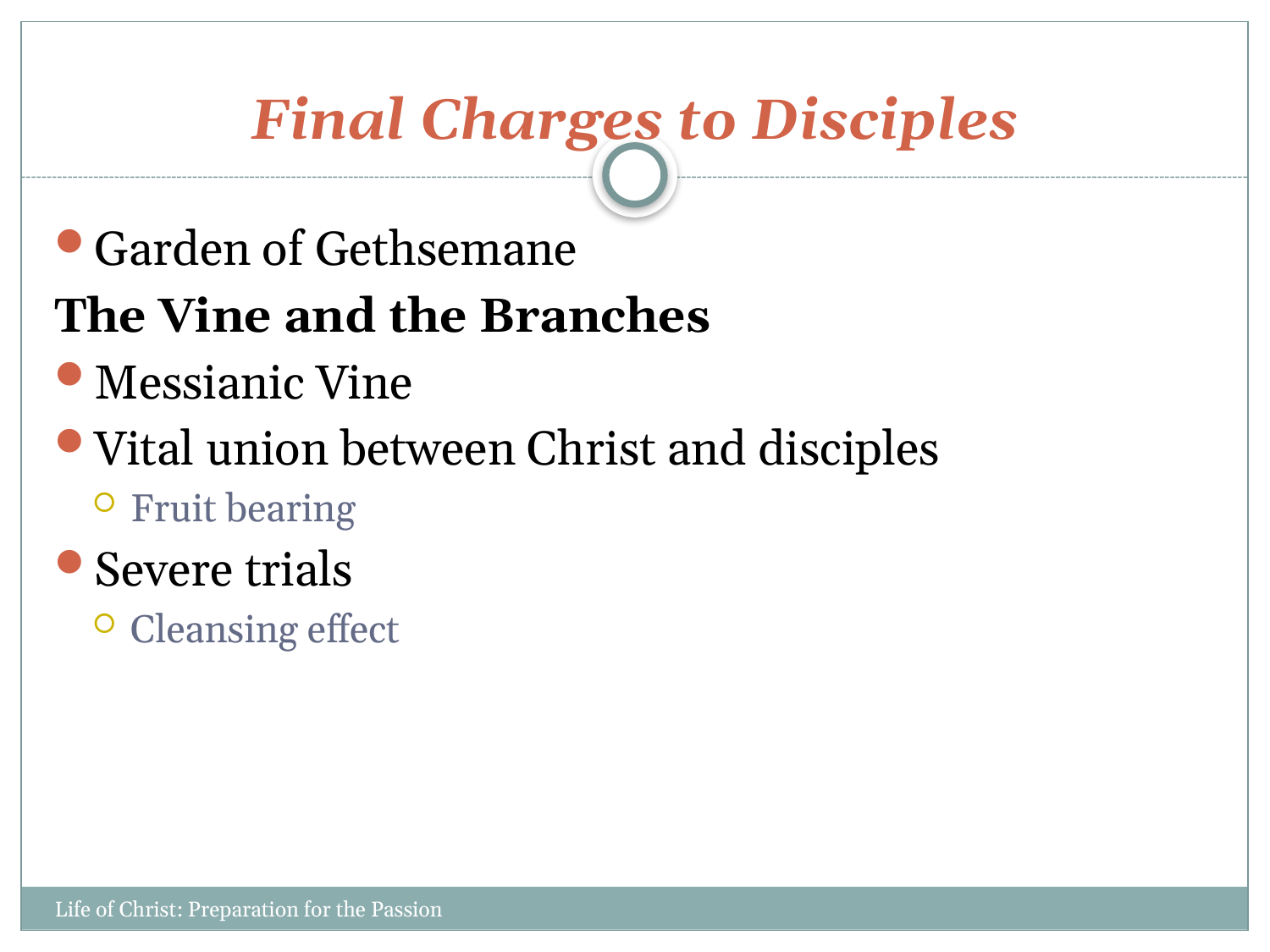

# Final Charges to Disciples
Garden of Gethsemane
The Vine and the Branches
Messianic Vine
Vital union between Christ and disciples
Fruit bearing
Severe trials
Cleansing effect

Life of Christ: Preparation for the Passion